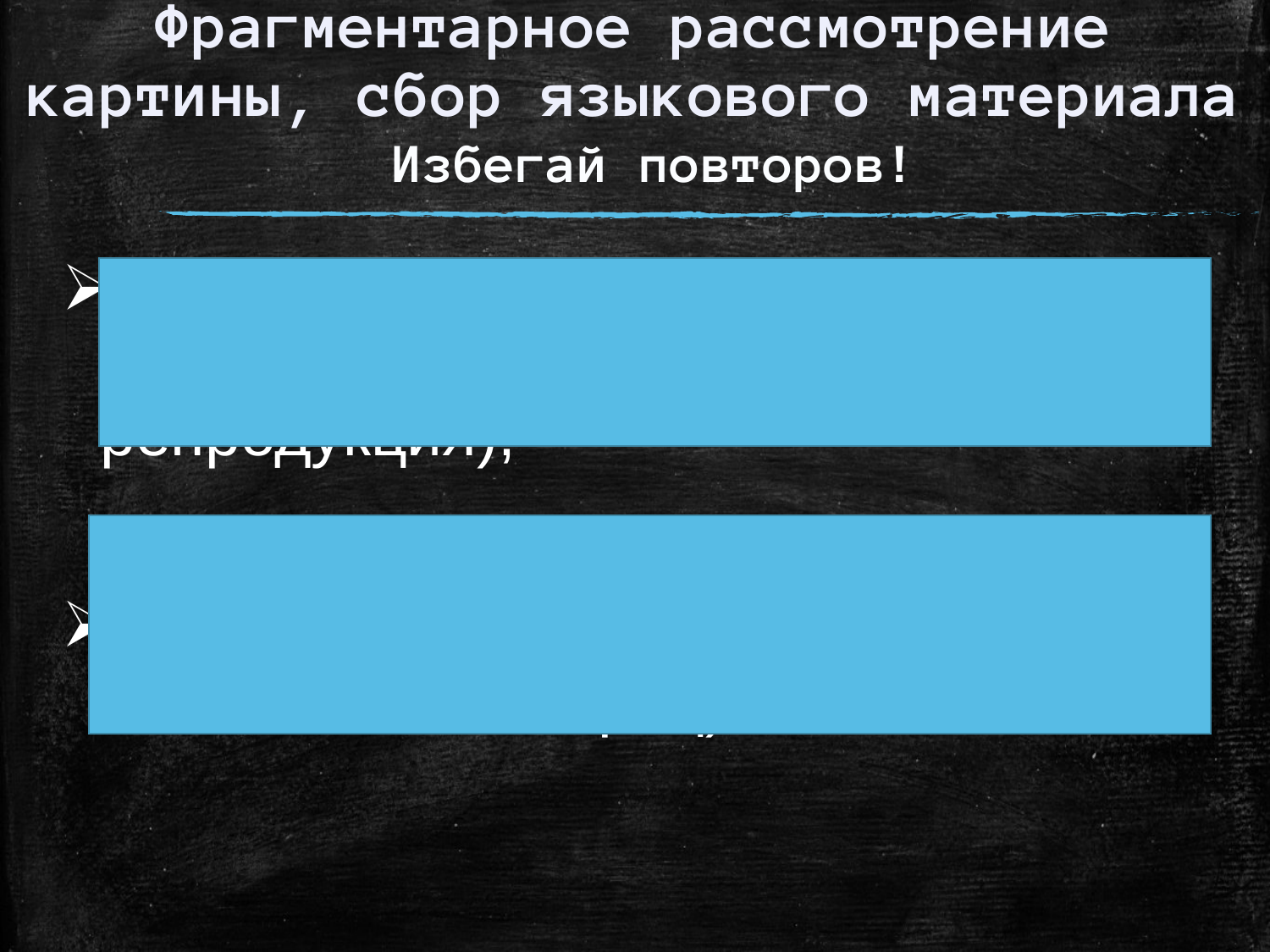

Фрагментарное рассмотрение картины, сбор языкового материала
Избегай повторов!

Картина (полотно, холст, изображение, лик, образ, репродукция);

Автор ( Васнецов, художник. Виктор Михайлович, творец);